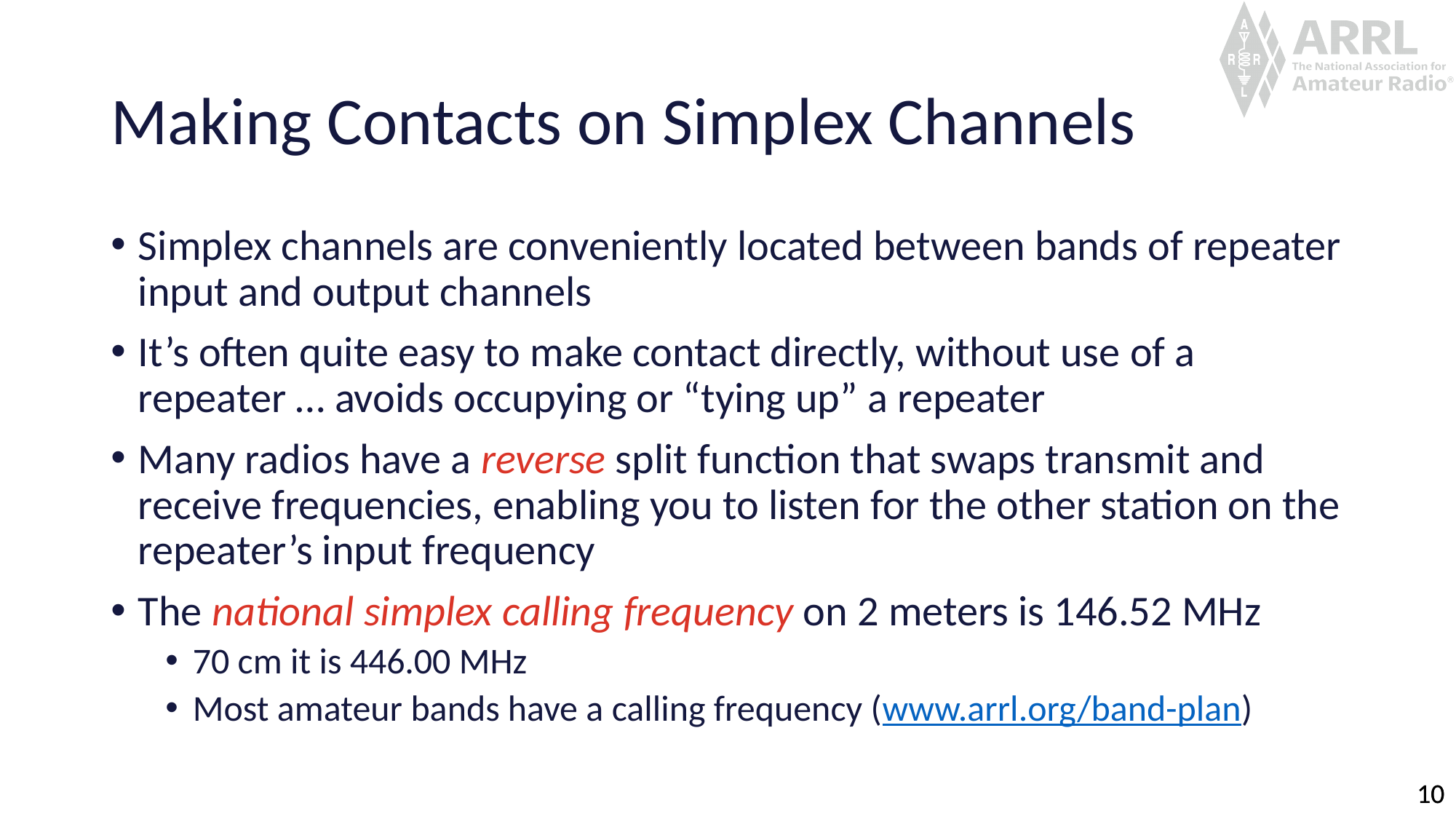

# Making Contacts on Simplex Channels
Simplex channels are conveniently located between bands of repeater input and output channels
It’s often quite easy to make contact directly, without use of a repeater … avoids occupying or “tying up” a repeater
Many radios have a reverse split function that swaps transmit and receive frequencies, enabling you to listen for the other station on the repeater’s input frequency
The national simplex calling frequency on 2 meters is 146.52 MHz
70 cm it is 446.00 MHz
Most amateur bands have a calling frequency (www.arrl.org/band-plan)